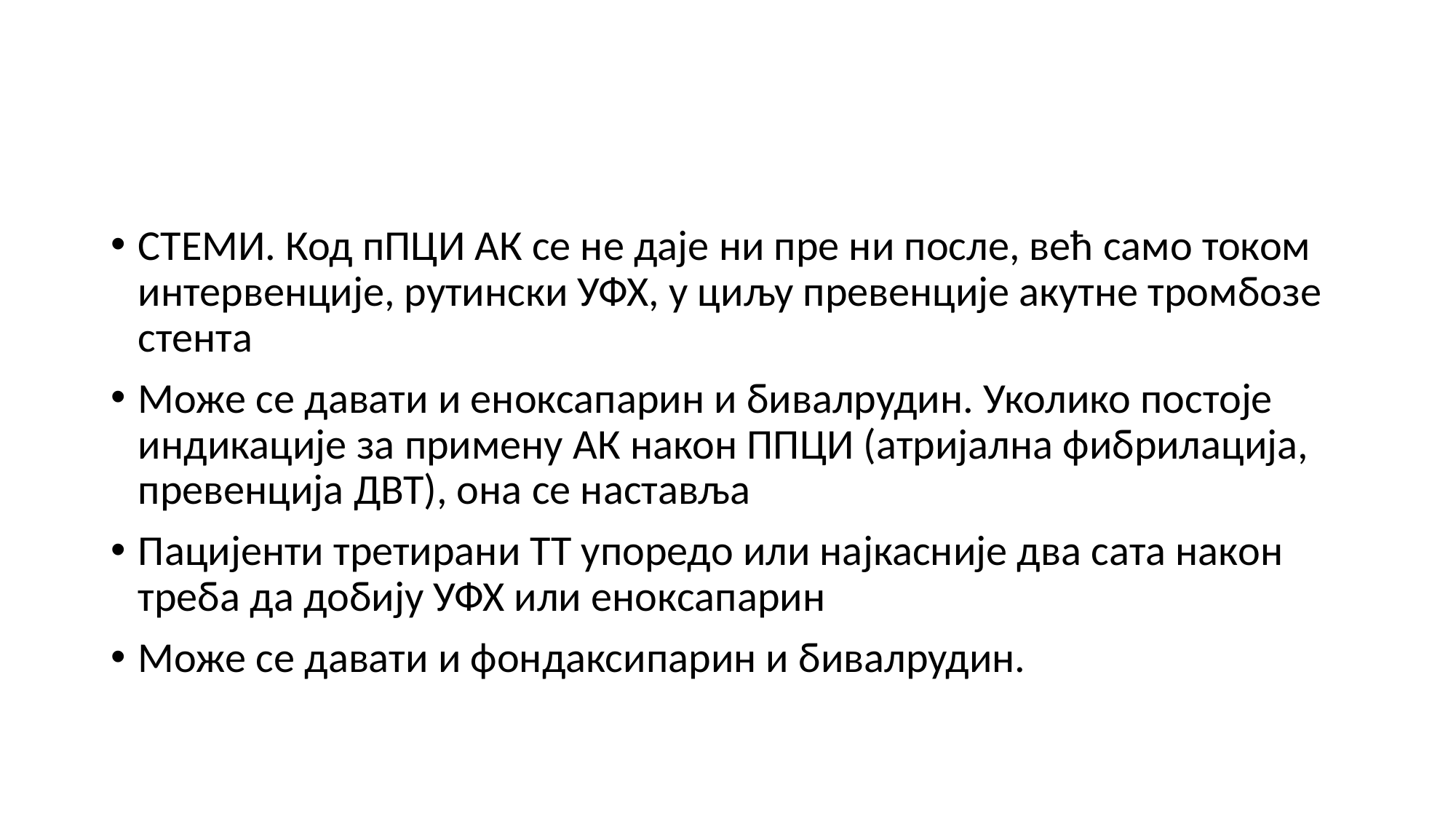

#
СТЕМИ. Код пПЦИ АК се не даје ни пре ни после, већ само током интервенције, рутински УФХ, у циљу превенције акутне тромбозе стента
Може се давати и еноксапарин и бивалрудин. Уколико постоје индикације за примену АК након ППЦИ (атријална фибрилација, превенција ДВТ), она се наставља
Пацијенти третирани ТТ упоредо или најкасније два сата након треба да добију УФХ или еноксапарин
Може се давати и фондаксипарин и бивалрудин.